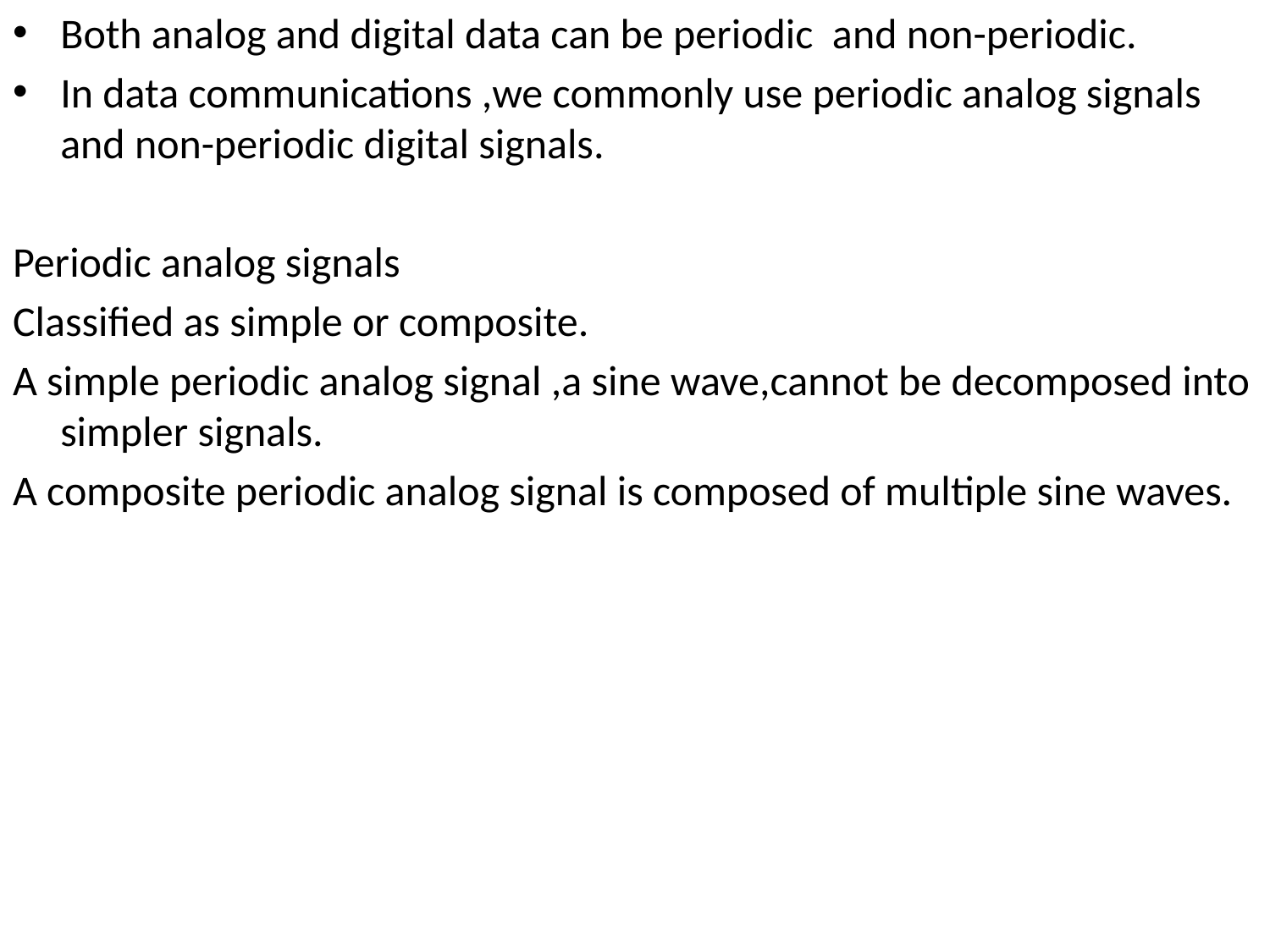

Both analog and digital data can be periodic  and non-periodic.
In data communications ,we commonly use periodic analog signals and non-periodic digital signals.

Periodic analog signals
Classified as simple or composite.
A simple periodic analog signal ,a sine wave,cannot be decomposed into simpler signals.
A composite periodic analog signal is composed of multiple sine waves.

#